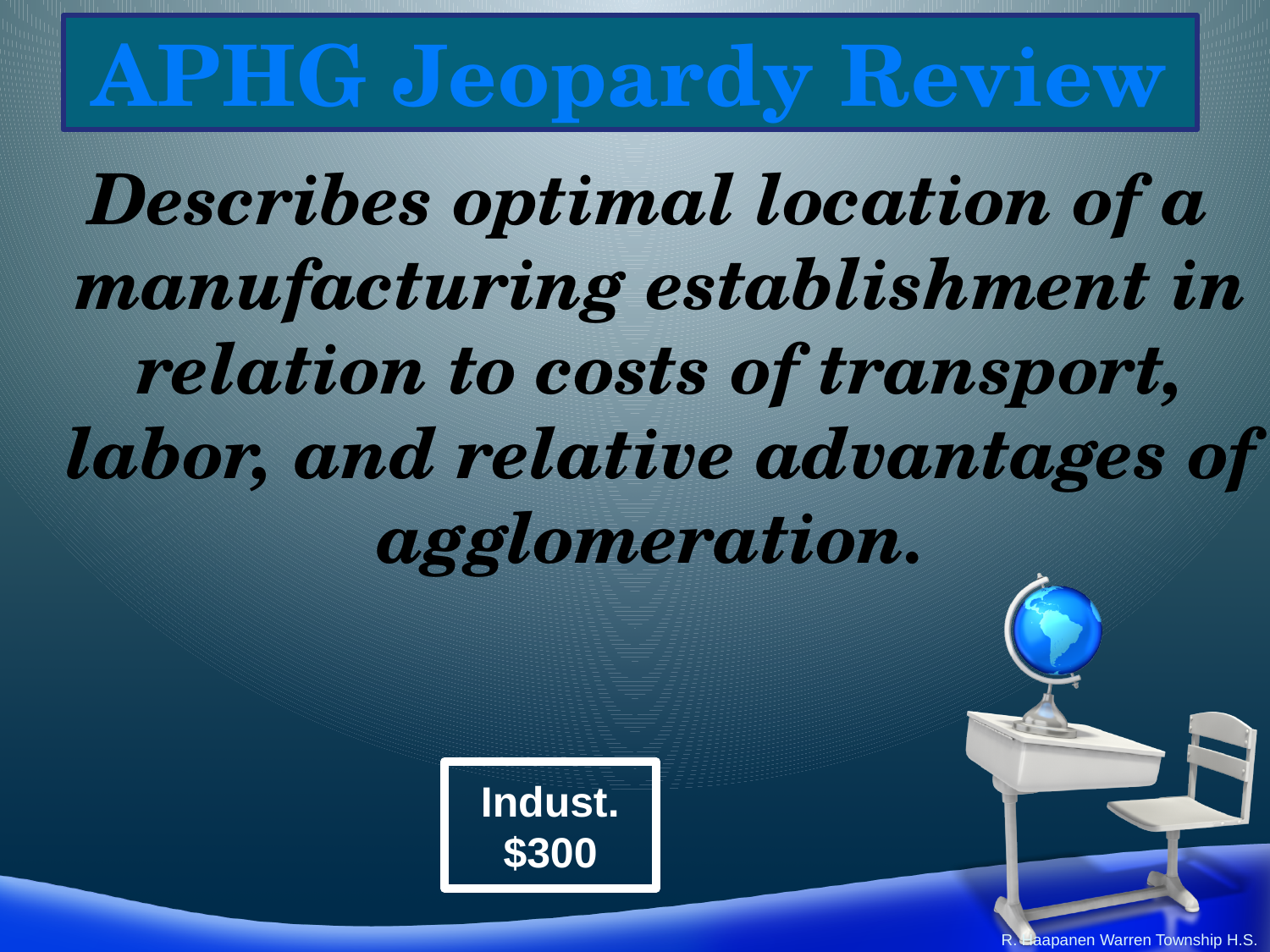

Describes optimal location of a manufacturing establishment in relation to costs of transport, labor, and relative advantages of agglomeration.
Indust.
$300
R. Haapanen Warren Township H.S.